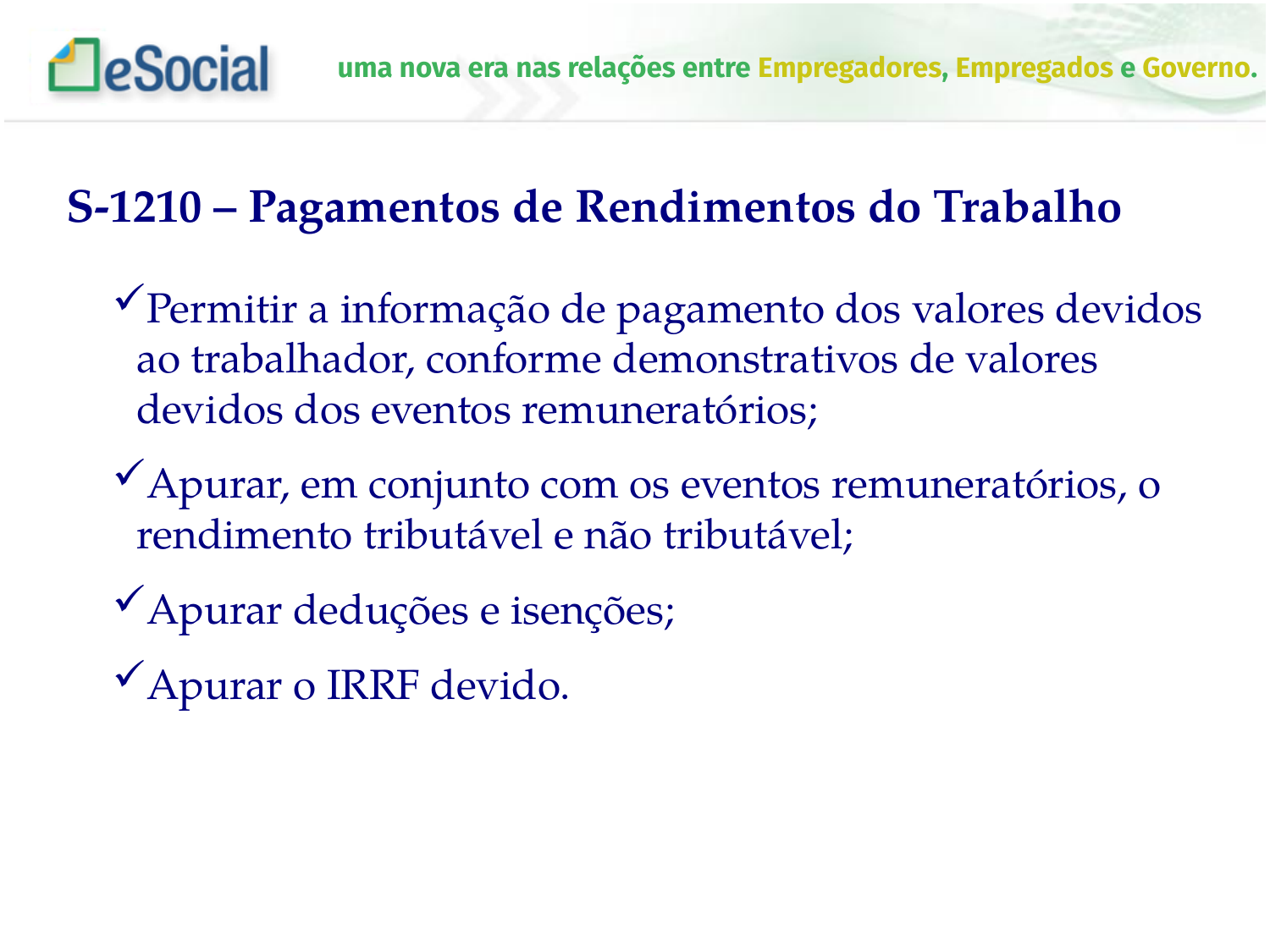

S-1210 – Pagamentos de Rendimentos do Trabalho
Permitir a informação de pagamento dos valores devidos ao trabalhador, conforme demonstrativos de valores devidos dos eventos remuneratórios;
Apurar, em conjunto com os eventos remuneratórios, o rendimento tributável e não tributável;
Apurar deduções e isenções;
Apurar o IRRF devido.